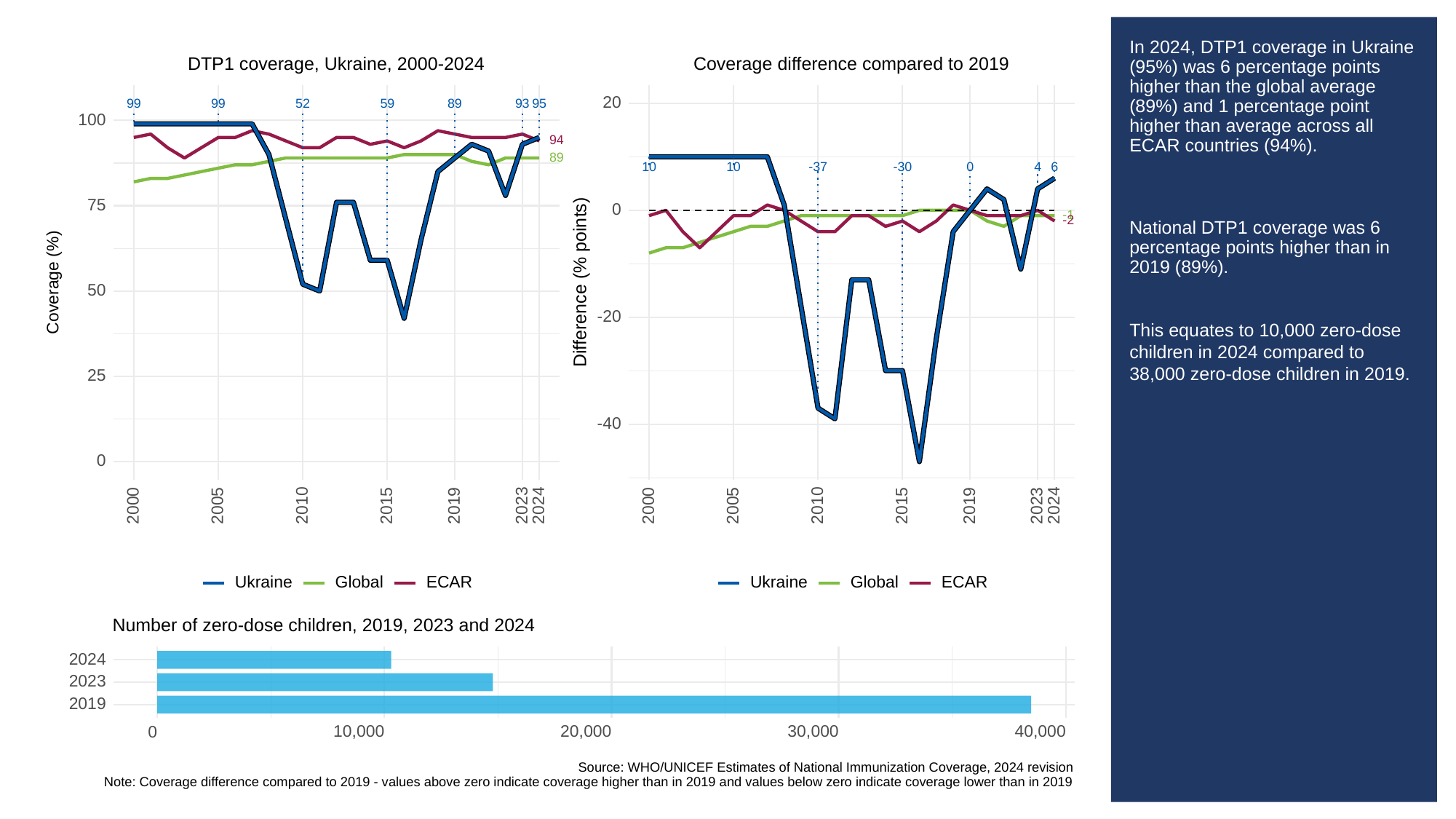

# In 2024, DTP1 coverage in Ukraine (95%) was 6 percentage points higher than the global average (89%) and 1 percentage point higher than average across all ECAR countries (94%).

National DTP1 coverage was 6 percentage points higher than in 2019 (89%).

This equates to 10,000 zero-dose children in 2024 compared to 38,000 zero-dose children in 2019.

Coverage difference compared to 2019
DTP1 coverage, Ukraine, 2000-2024

20
93
99
99
52
59
89
95

100

94
89

-37
-30
10
10
0
6
4

75
0

-1
-2

Difference (% points)
Coverage (%)
50

-20

25

-40

0

2023
2023
2000
2005
2010
2015
2019
2024
2000
2005
2010
2015
2019
2024
Global
ECAR
Global
ECAR
Ukraine
Ukraine

Number of zero-dose children, 2019, 2023 and 2024

2024

2023

2019

10,000
20,000
30,000
40,000
0
Source: WHO/UNICEF Estimates of National Immunization Coverage, 2024 revision
Note: Coverage difference compared to 2019 - values above zero indicate coverage higher than in 2019 and values below zero indicate coverage lower than in 2019